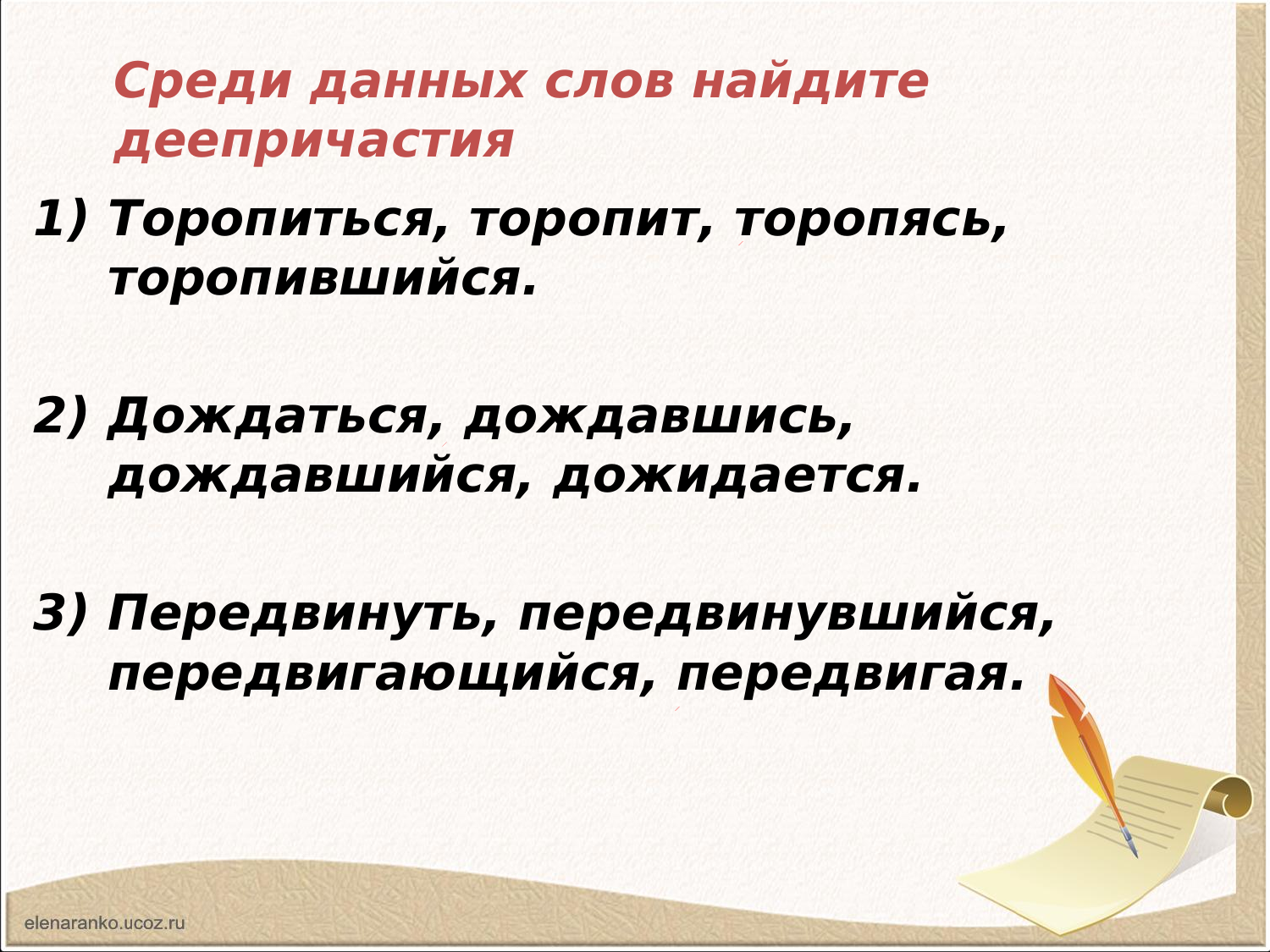

Среди данных слов найдите
деепричастия
Торопиться, торопит, торопясь, торопившийся.

Дождаться, дождавшись, дождавшийся, дожидается.

Передвинуть, передвинувшийся, передвигающийся, передвигая.